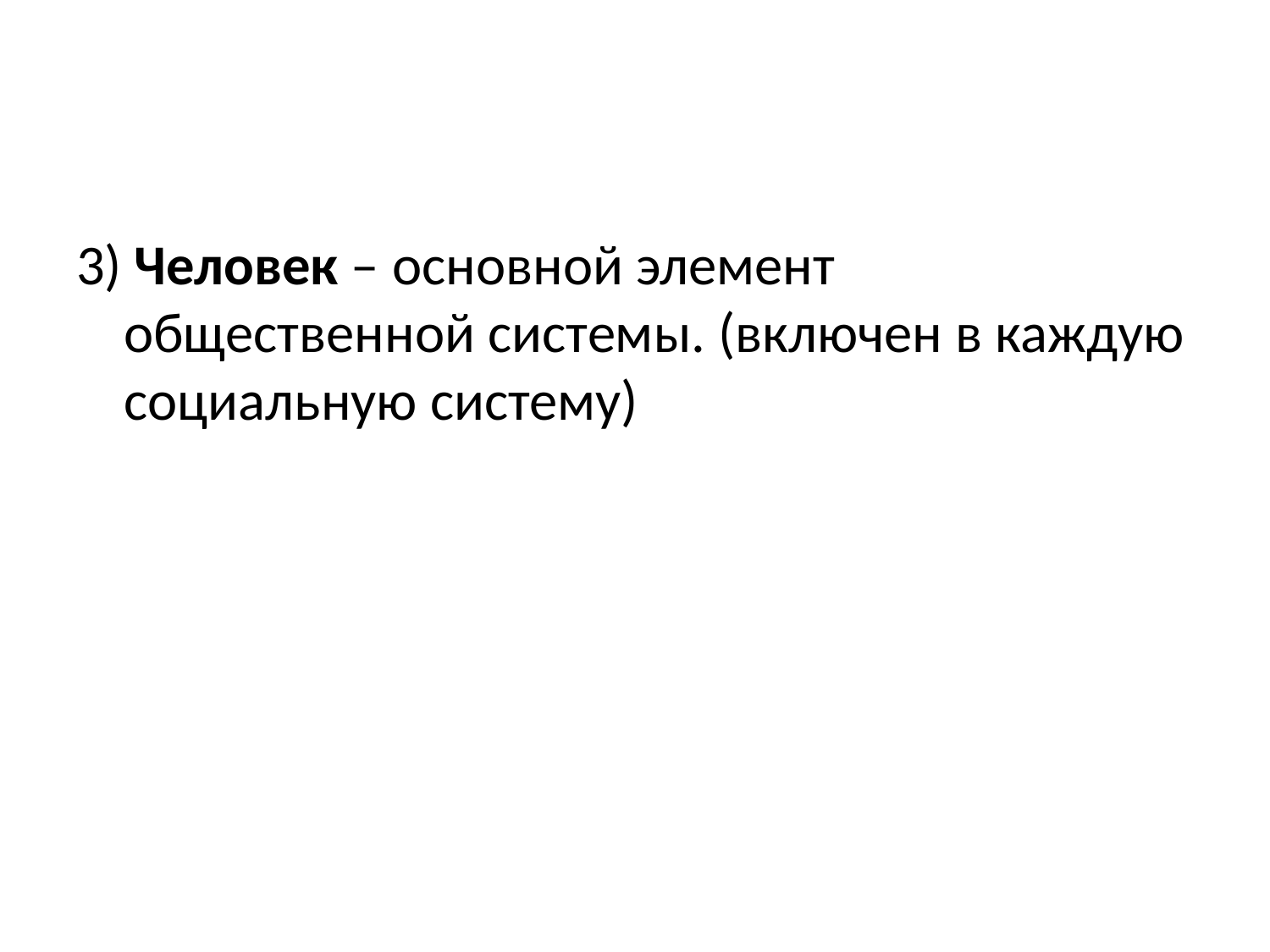

3) Человек – основной элемент общественной системы. (включен в каждую социальную систему)